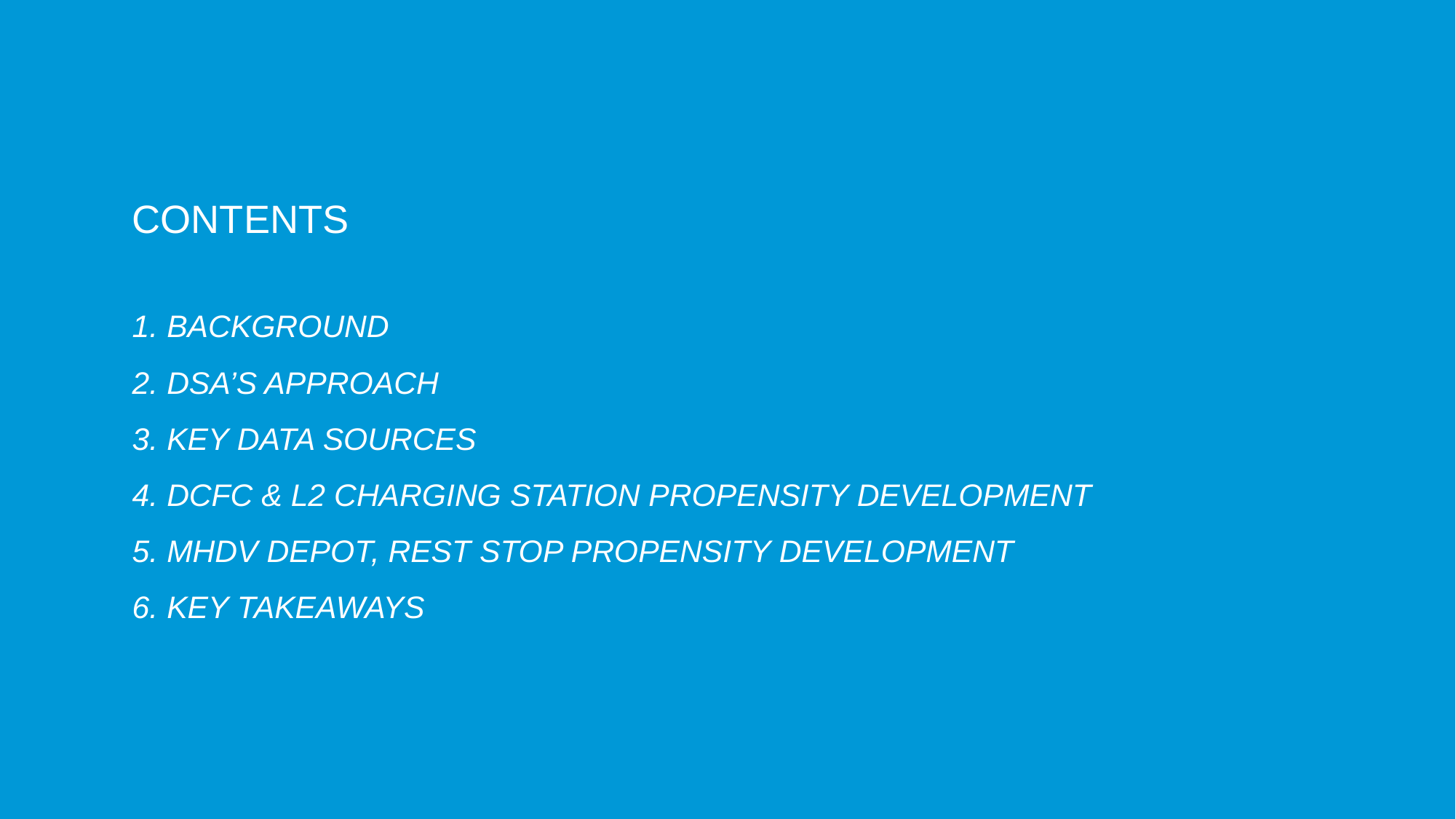

CONTENTS
# 1. Background 2. DSA’s Approach 3. Key Data sources 4. DCFC & L2 charging station propensity development 5. MHDV depot, rest stop propensity development 6. key takeaways